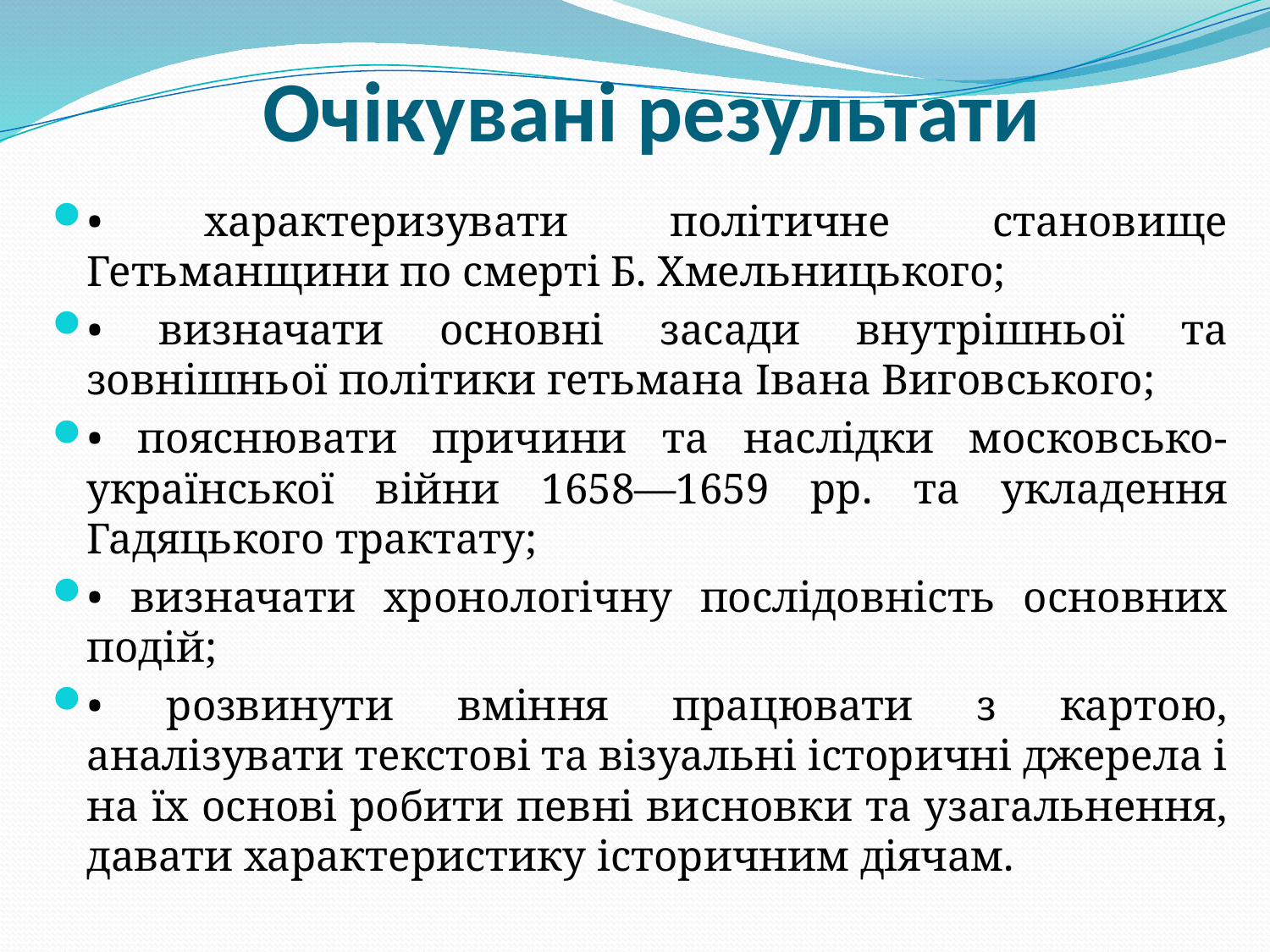

# Очікувані результати
• характеризувати політичне становище Гетьманщини по смерті Б. Хмельницького;
• визначати основні засади внутрішньої та зовнішньої політики гетьмана Івана Виговського;
• пояснювати причини та наслідки московсько-української війни 1658—1659 рр. та укладення Гадяцького трактату;
• визначати хронологічну послідовність основних подій;
• розвинути вміння працювати з картою, аналізувати текстові та візуальні історичні джерела і на їх основі робити певні висновки та узагальнення, давати характеристику історичним діячам.